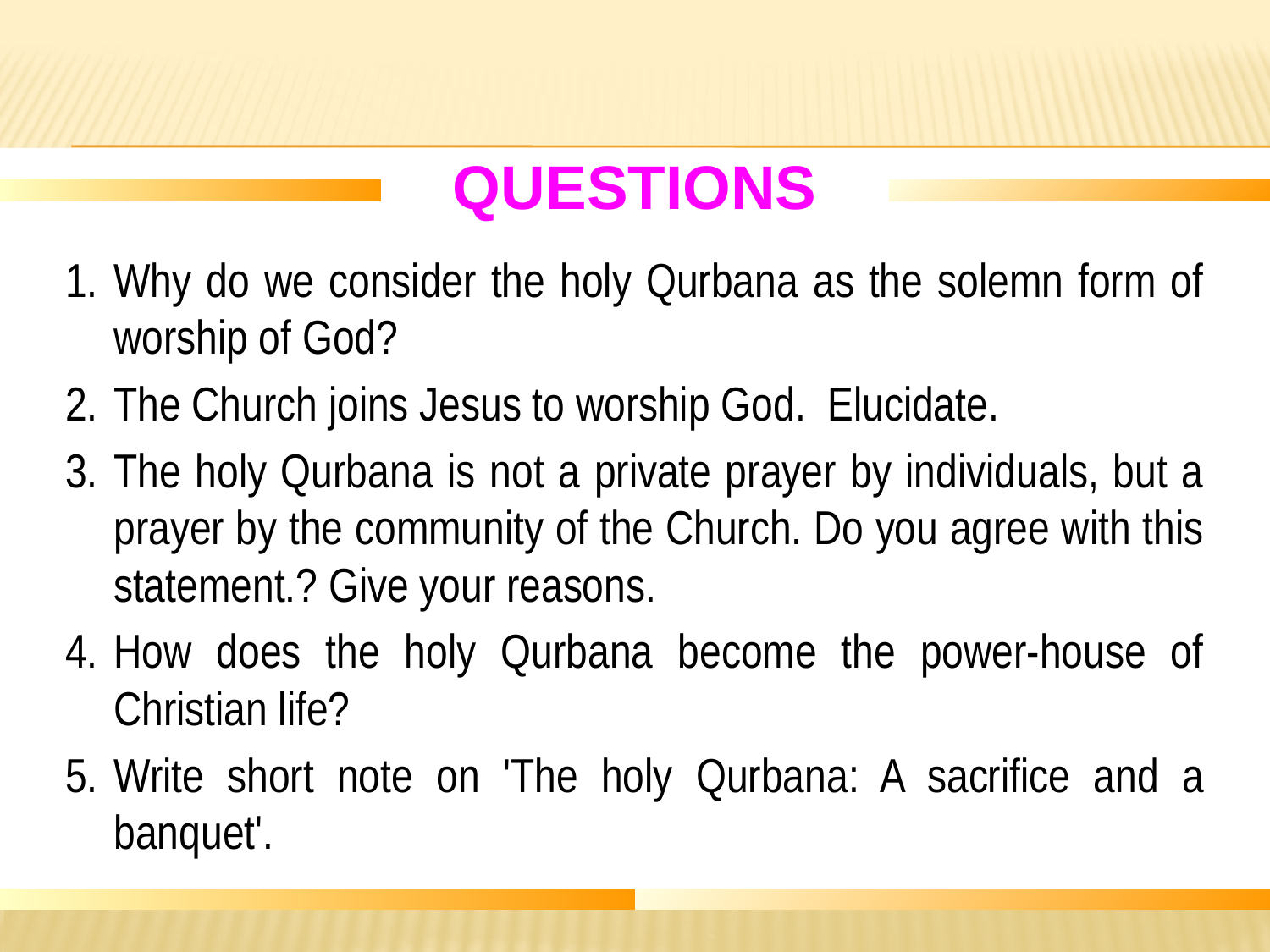

# Questions

1.	Why do we consider the holy Qurbana as the solemn form of worship of God?
2.	The Church joins Jesus to worship God.  Elucidate.
3.	The holy Qurbana is not a private prayer by individuals, but a prayer by the community of the Church. Do you agree with this statement.? Give your reasons.
4.	How does the holy Qurbana become the power-house of Christian life?
5.	Write short note on 'The holy Qurbana: A sacrifice and a banquet'.